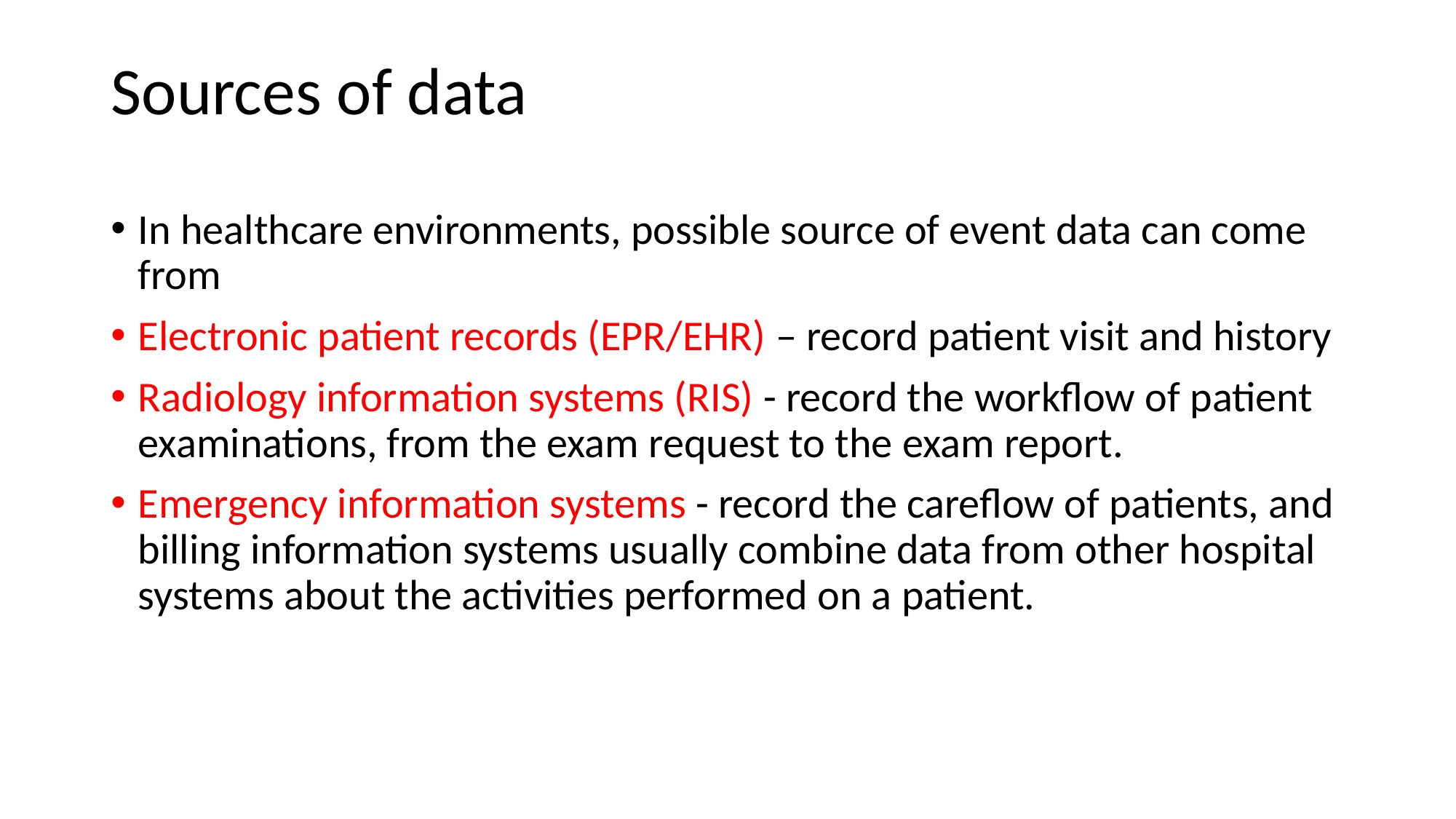

# Sources of data
In healthcare environments, possible source of event data can come from
Electronic patient records (EPR/EHR) – record patient visit and history
Radiology information systems (RIS) - record the workflow of patient examinations, from the exam request to the exam report.
Emergency information systems - record the careflow of patients, and billing information systems usually combine data from other hospital systems about the activities performed on a patient.